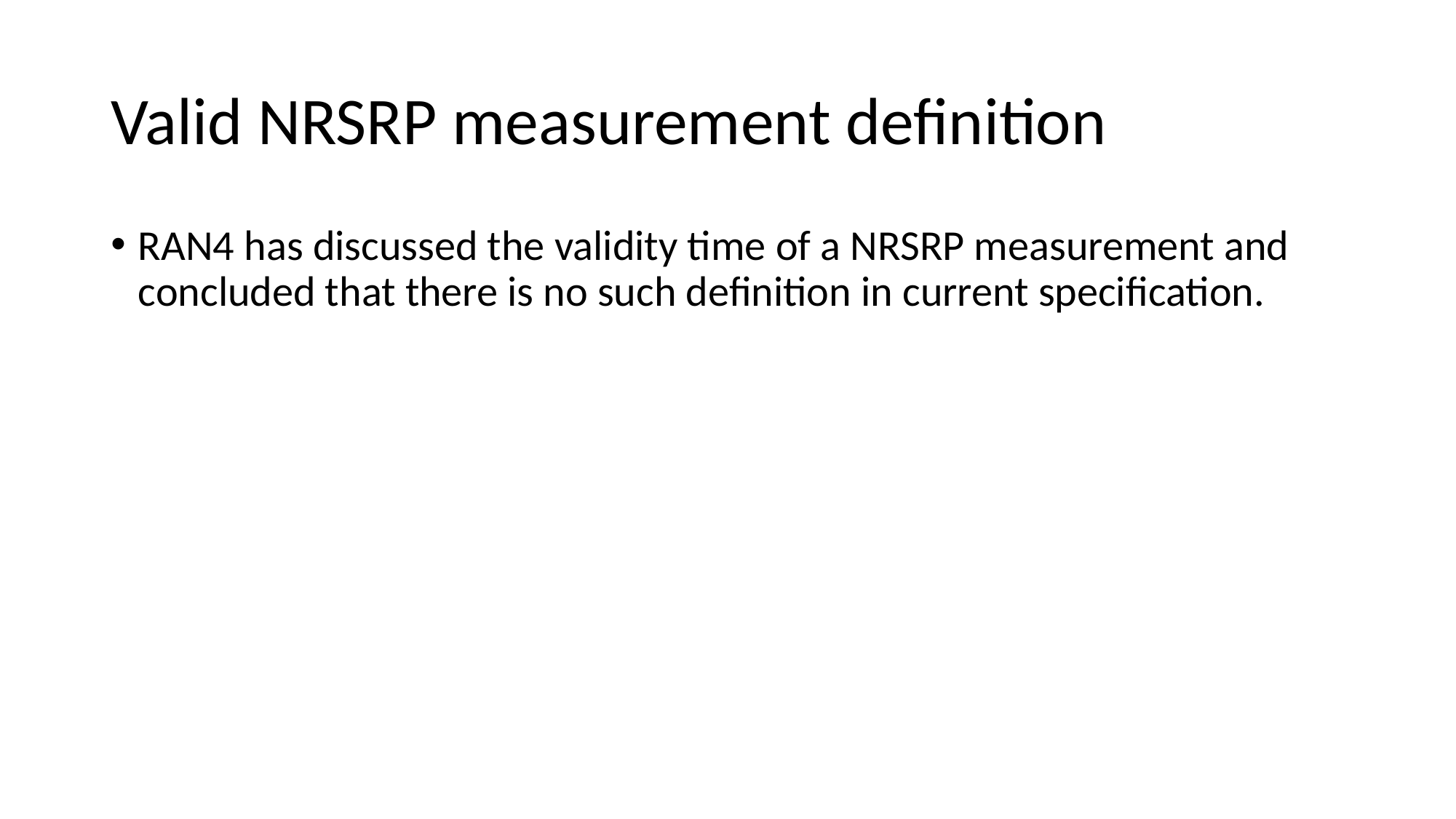

# Valid NRSRP measurement definition
RAN4 has discussed the validity time of a NRSRP measurement and concluded that there is no such definition in current specification.